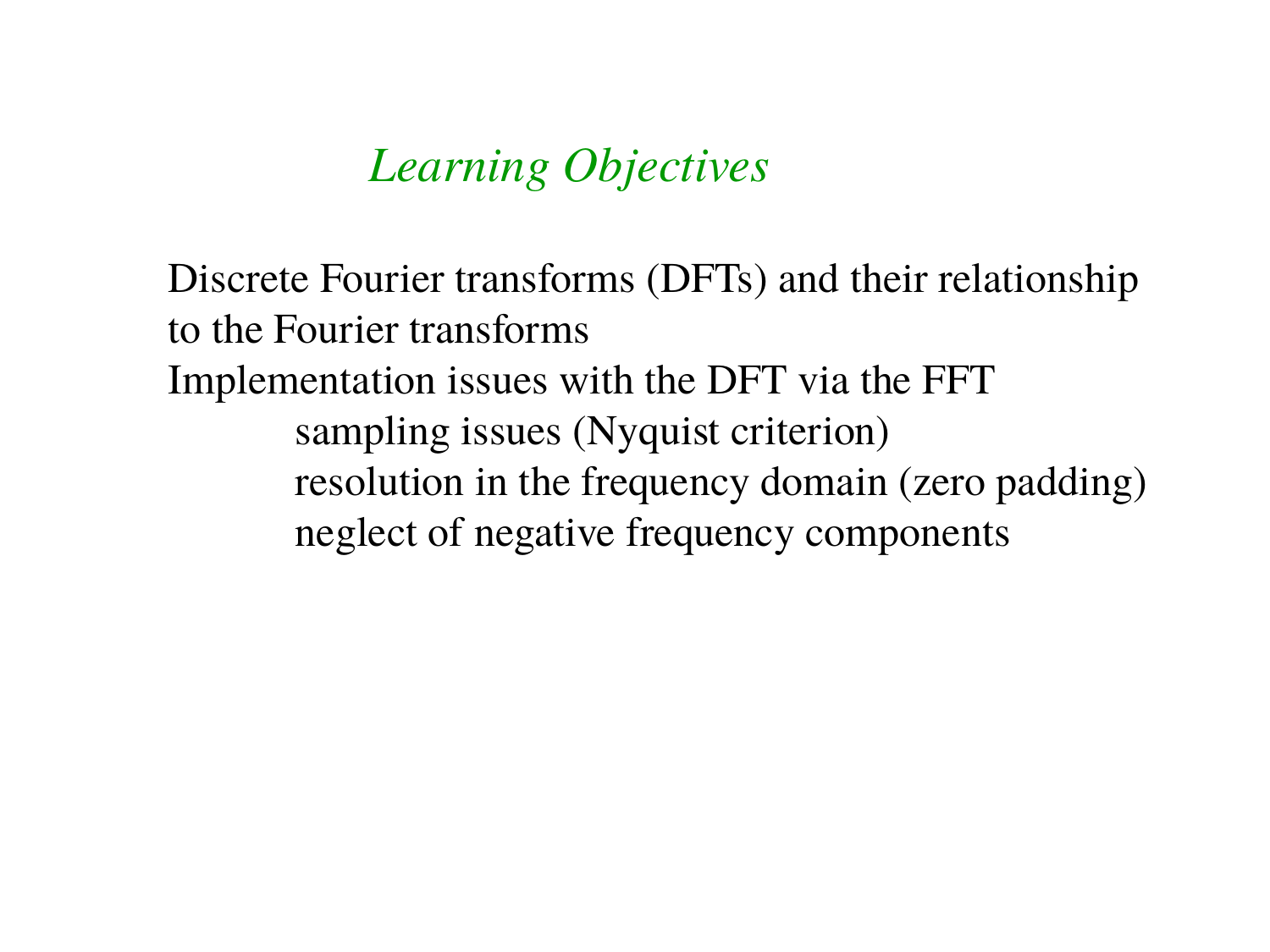

Learning Objectives

Discrete Fourier transforms (DFTs) and their relationship
to the Fourier transforms
Implementation issues with the DFT via the FFT
	sampling issues (Nyquist criterion)
	resolution in the frequency domain (zero padding)
	neglect of negative frequency components